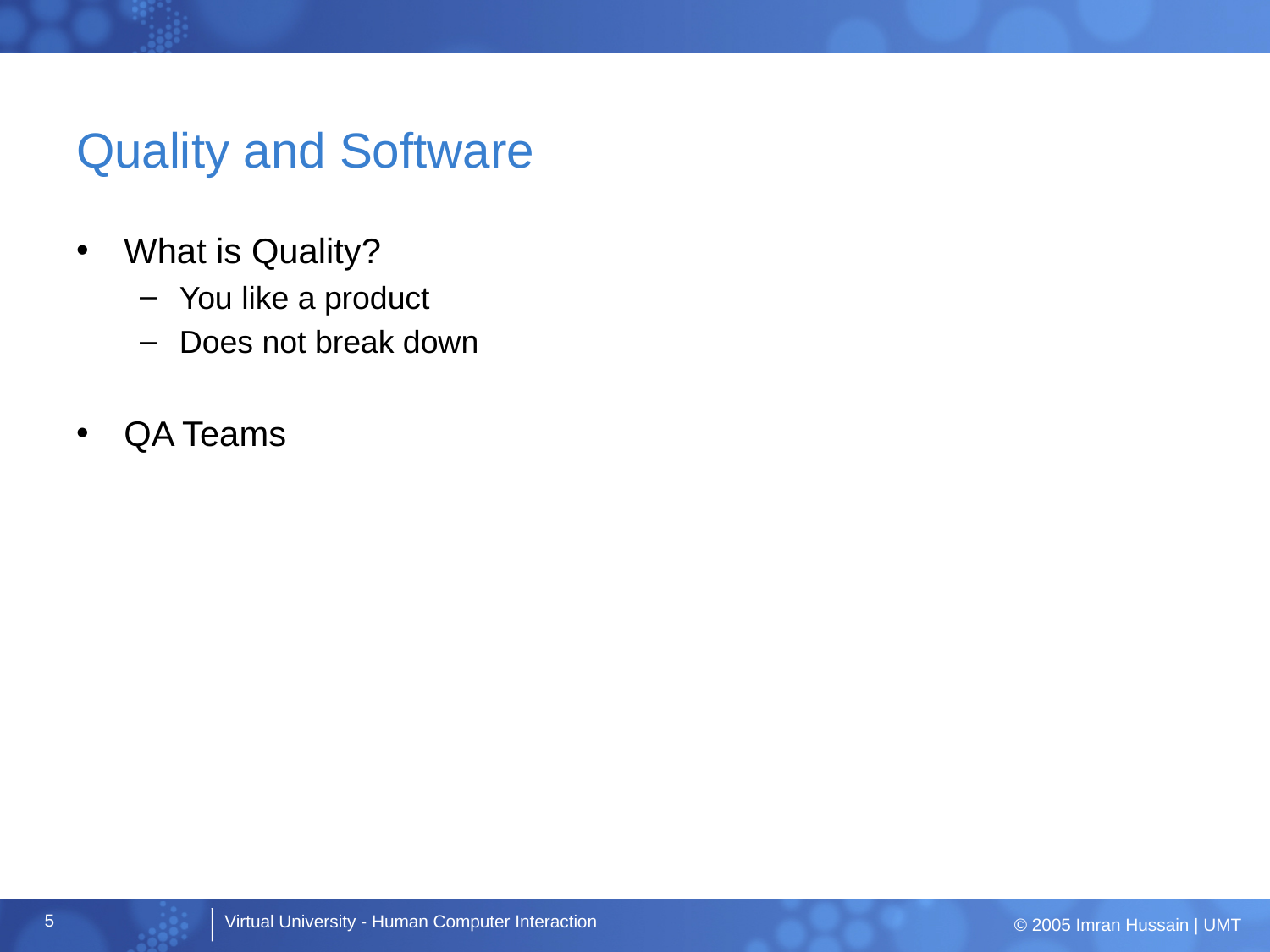

# Quality and Software
What is Quality?
You like a product
Does not break down

QA Teams